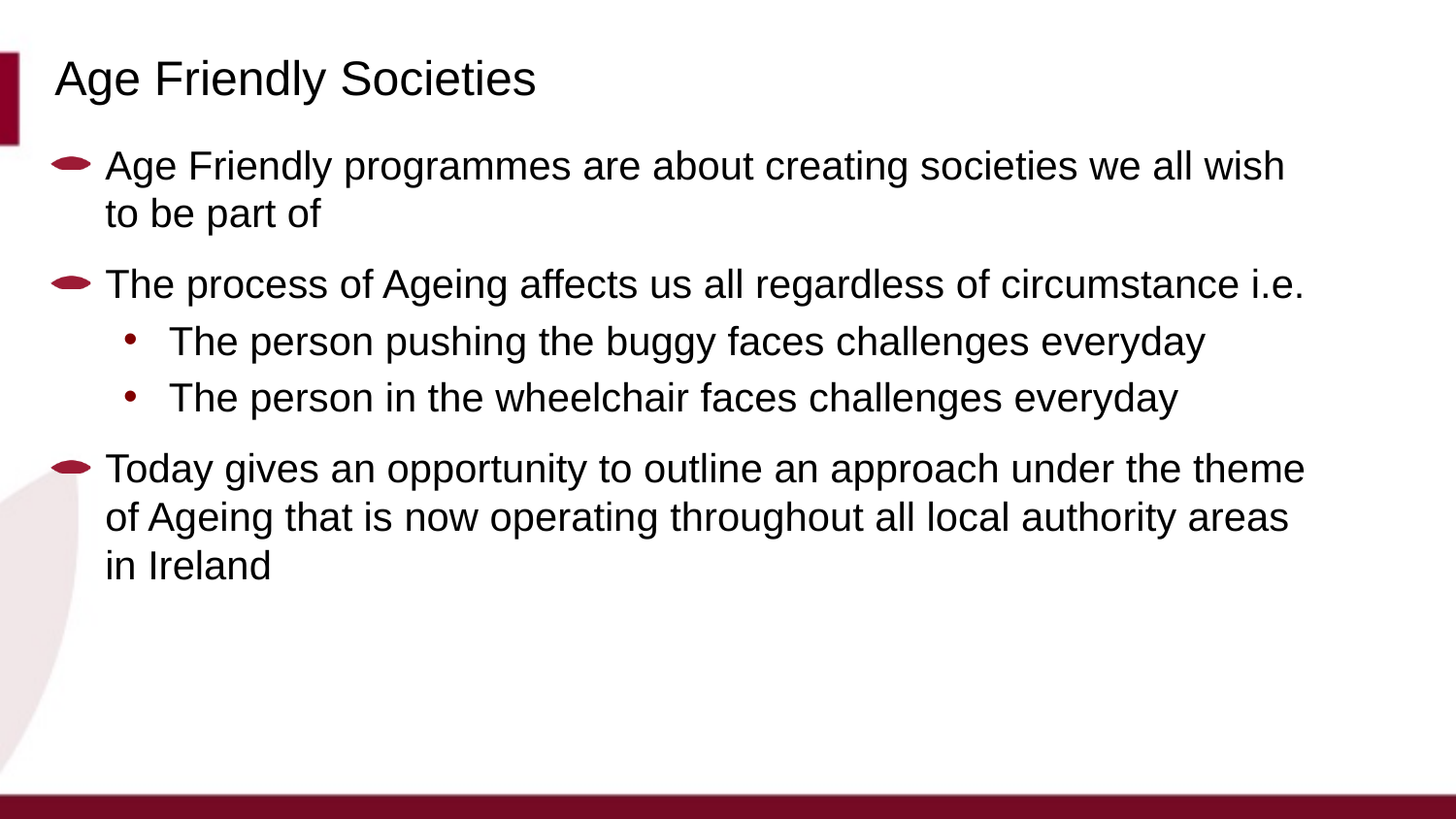

# Age Friendly Societies
Age Friendly programmes are about creating societies we all wish to be part of

The process of Ageing affects us all regardless of circumstance i.e.
The person pushing the buggy faces challenges everyday
The person in the wheelchair faces challenges everyday

Today gives an opportunity to outline an approach under the theme of Ageing that is now operating throughout all local authority areas in Ireland